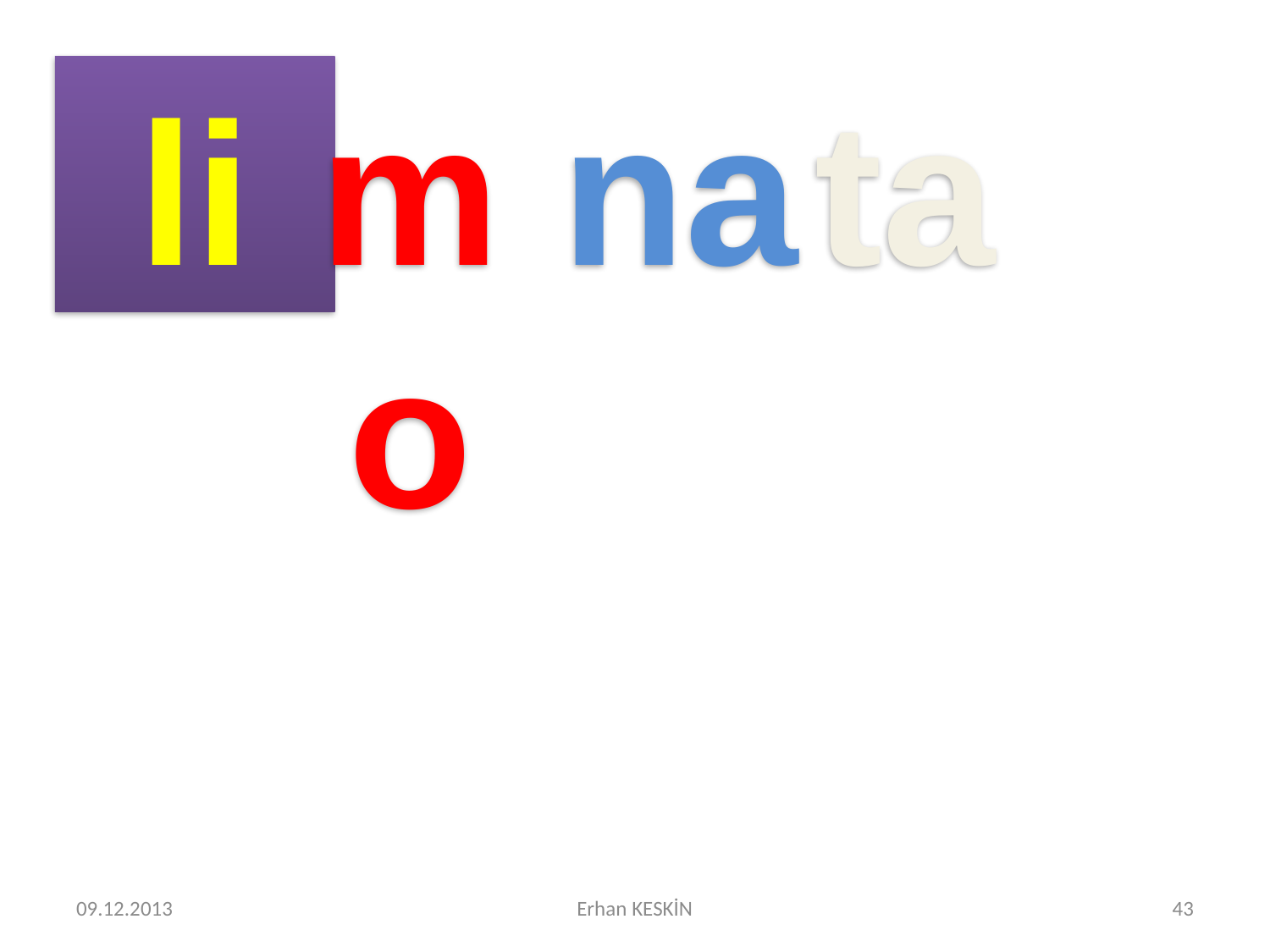

li
mo
na
ta
09.12.2013
Erhan KESKİN
43